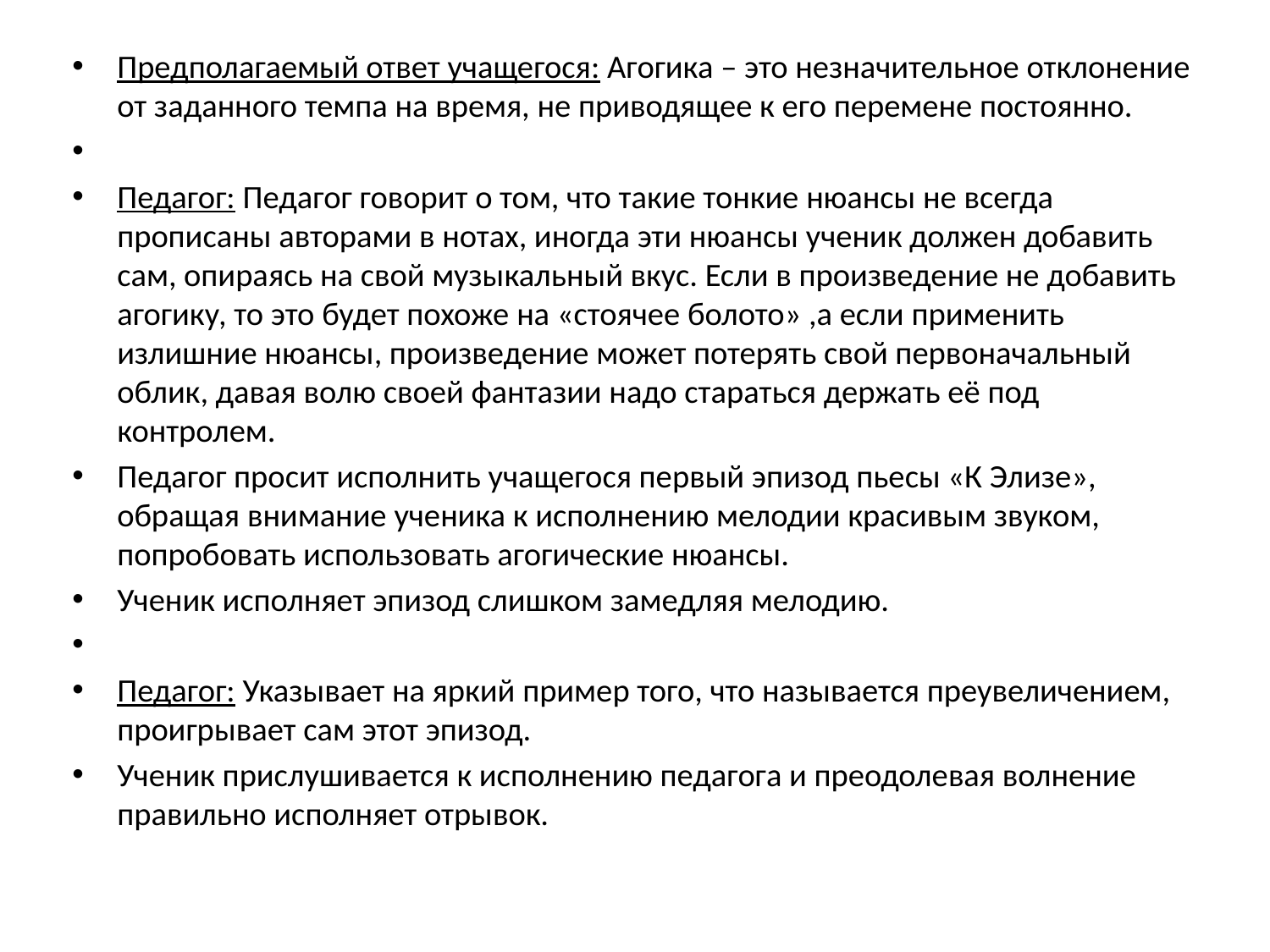

Предполагаемый ответ учащегося: Агогика – это незначительное отклонение от заданного темпа на время, не приводящее к его перемене постоянно.

Педагог: Педагог говорит о том, что такие тонкие нюансы не всегда прописаны авторами в нотах, иногда эти нюансы ученик должен добавить сам, опираясь на свой музыкальный вкус. Если в произведение не добавить агогику, то это будет похоже на «стоячее болото» ,а если применить излишние нюансы, произведение может потерять свой первоначальный облик, давая волю своей фантазии надо стараться держать её под контролем.
Педагог просит исполнить учащегося первый эпизод пьесы «К Элизе», обращая внимание ученика к исполнению мелодии красивым звуком, попробовать использовать агогические нюансы.
Ученик исполняет эпизод слишком замедляя мелодию.

Педагог: Указывает на яркий пример того, что называется преувеличением, проигрывает сам этот эпизод.
Ученик прислушивается к исполнению педагога и преодолевая волнение правильно исполняет отрывок.